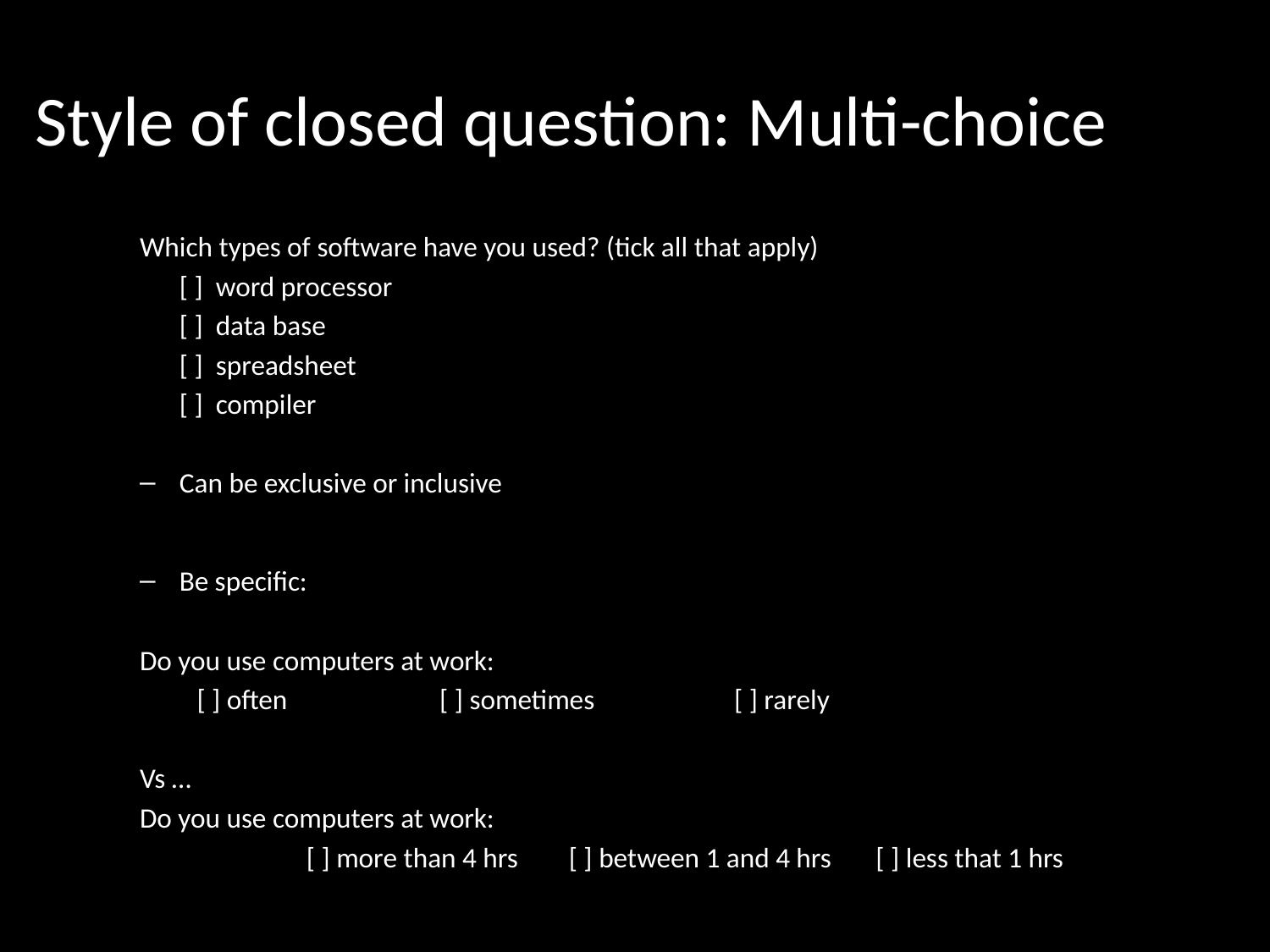

# Style of closed question: Multi-choice
Which types of software have you used? (tick all that apply)
	[ ]  word processor
	[ ]  data base
	[ ]  spreadsheet
	[ ]  compiler

Can be exclusive or inclusive

Be specific:

Do you use computers at work:
         [ ] often                        [ ] sometimes                      [ ] rarely

Vs …
Do you use computers at work:
		[ ] more than 4 hrs        [ ] between 1 and 4 hrs       [ ] less that 1 hrs